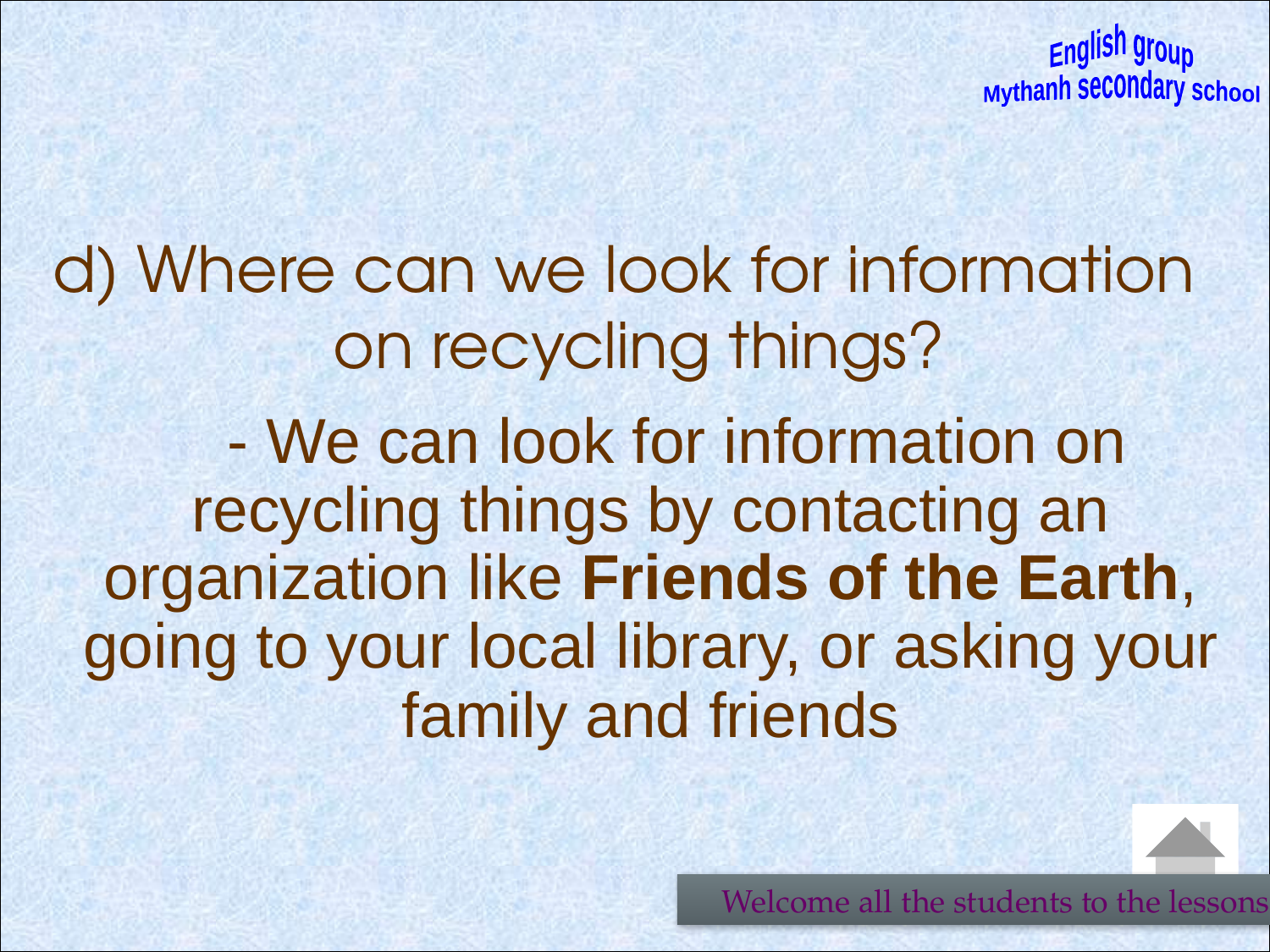

English group
Mythanh secondary school

d) Where can we look for information on recycling things?
   - We can look for information on recycling things by contacting an organization like Friends of the Earth, going to your local library, or asking your family and friends

    Welcome all the students to the lessons of English group - My Thanh Secondary school.